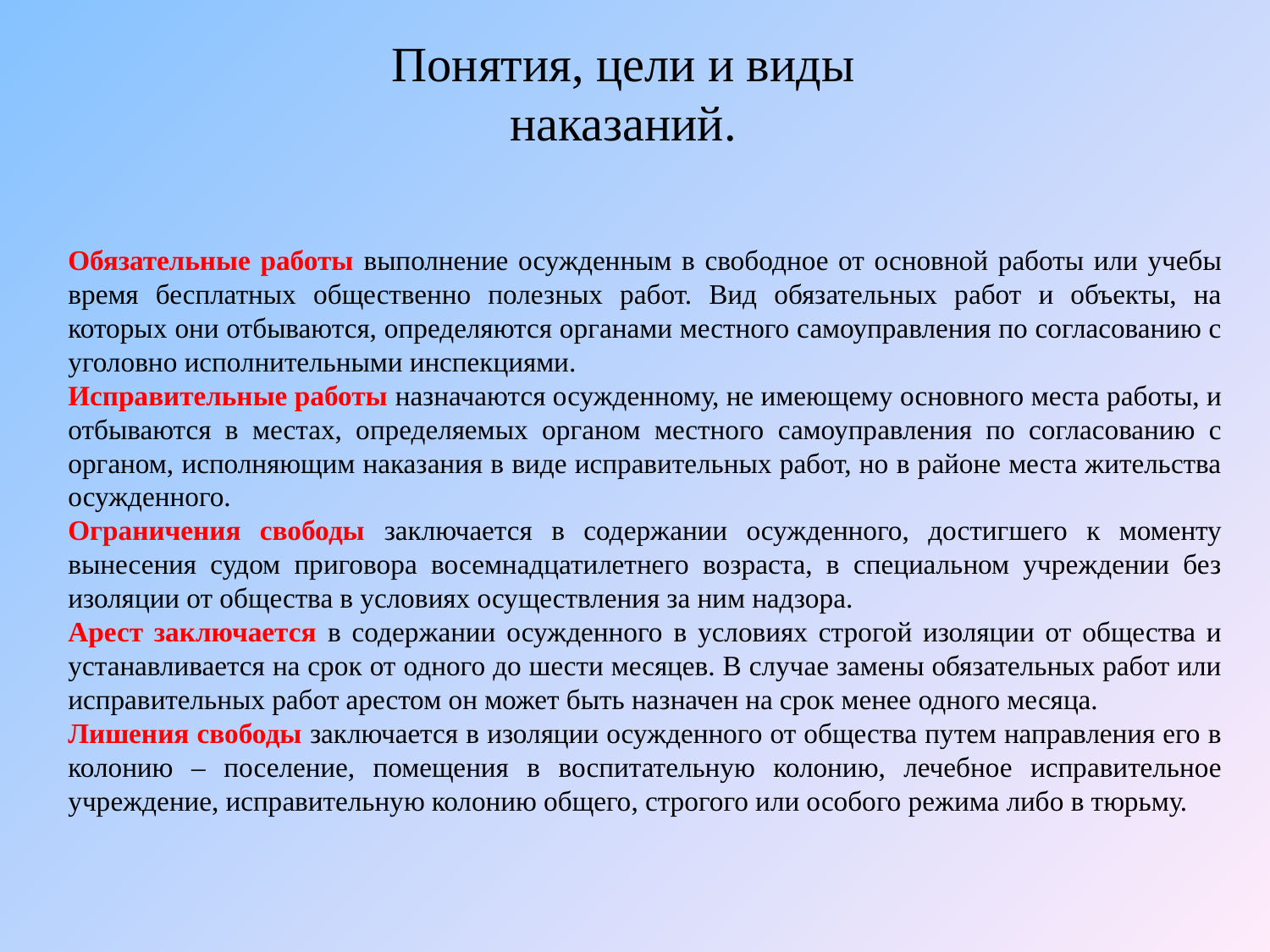

Понятия, цели и виды наказаний.
Обязательные работы выполнение осужденным в свободное от основной работы или учебы время бесплатных общественно полезных работ. Вид обязательных работ и объекты, на которых они отбываются, определяются органами местного самоуправления по согласованию с уголовно исполнительными инспекциями.
Исправительные работы назначаются осужденному, не имеющему основного места работы, и отбываются в местах, определяемых органом местного самоуправления по согласованию с органом, исполняющим наказания в виде исправительных работ, но в районе места жительства осужденного.
Ограничения свободы заключается в содержании осужденного, достигшего к моменту вынесения судом приговора восемнадцатилетнего возраста, в специальном учреждении без изоляции от общества в условиях осуществления за ним надзора.
Арест заключается в содержании осужденного в условиях строгой изоляции от общества и устанавливается на срок от одного до шести месяцев. В случае замены обязательных работ или исправительных работ арестом он может быть назначен на срок менее одного месяца.
Лишения свободы заключается в изоляции осужденного от общества путем направления его в колонию – поселение, помещения в воспитательную колонию, лечебное исправительное учреждение, исправительную колонию общего, строгого или особого режима либо в тюрьму.